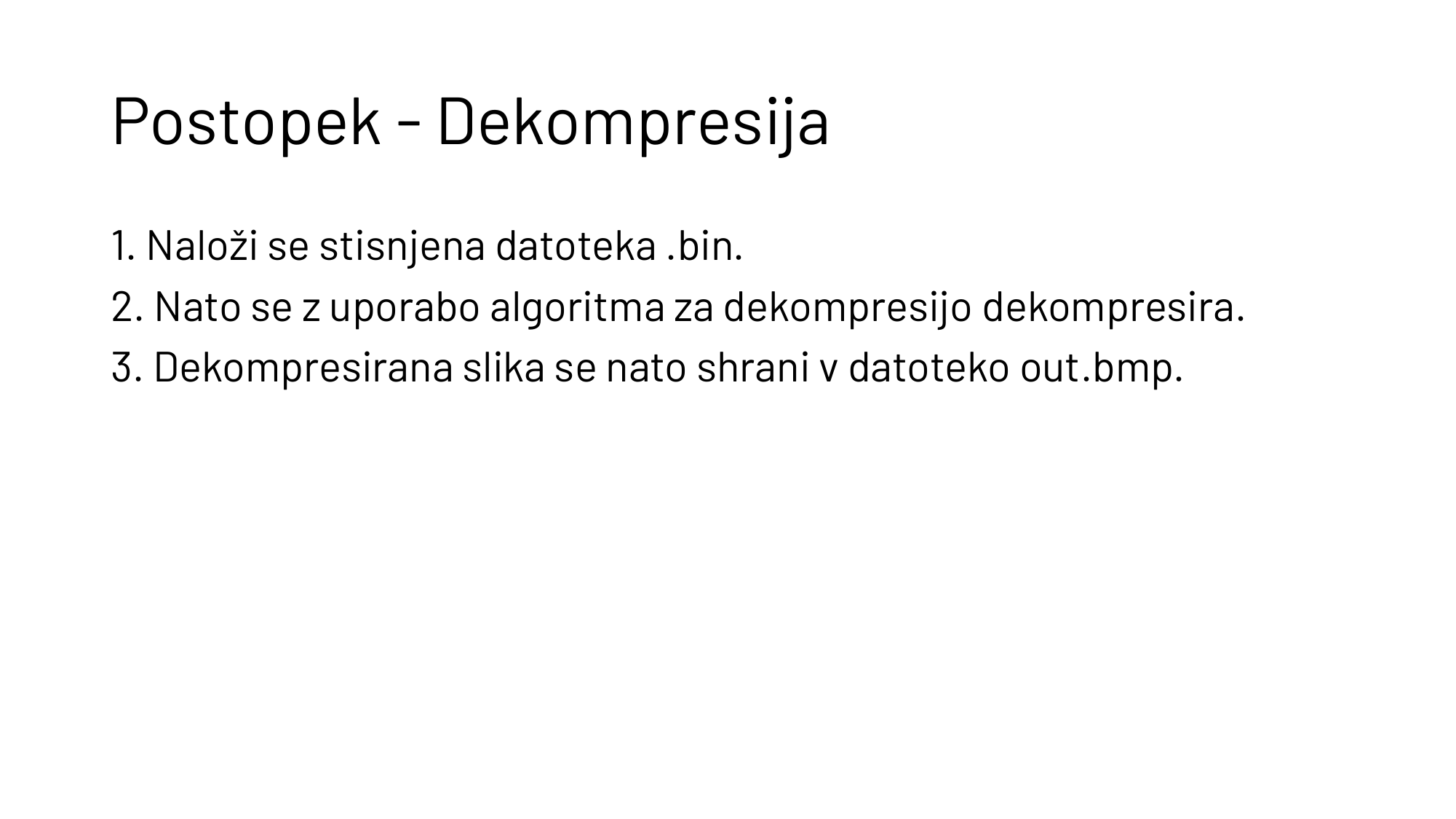

# Postopek - Dekompresija
1. Naloži se stisnjena datoteka .bin.
2. Nato se z uporabo algoritma za dekompresijo dekompresira.
3. Dekompresirana slika se nato shrani v datoteko out.bmp.